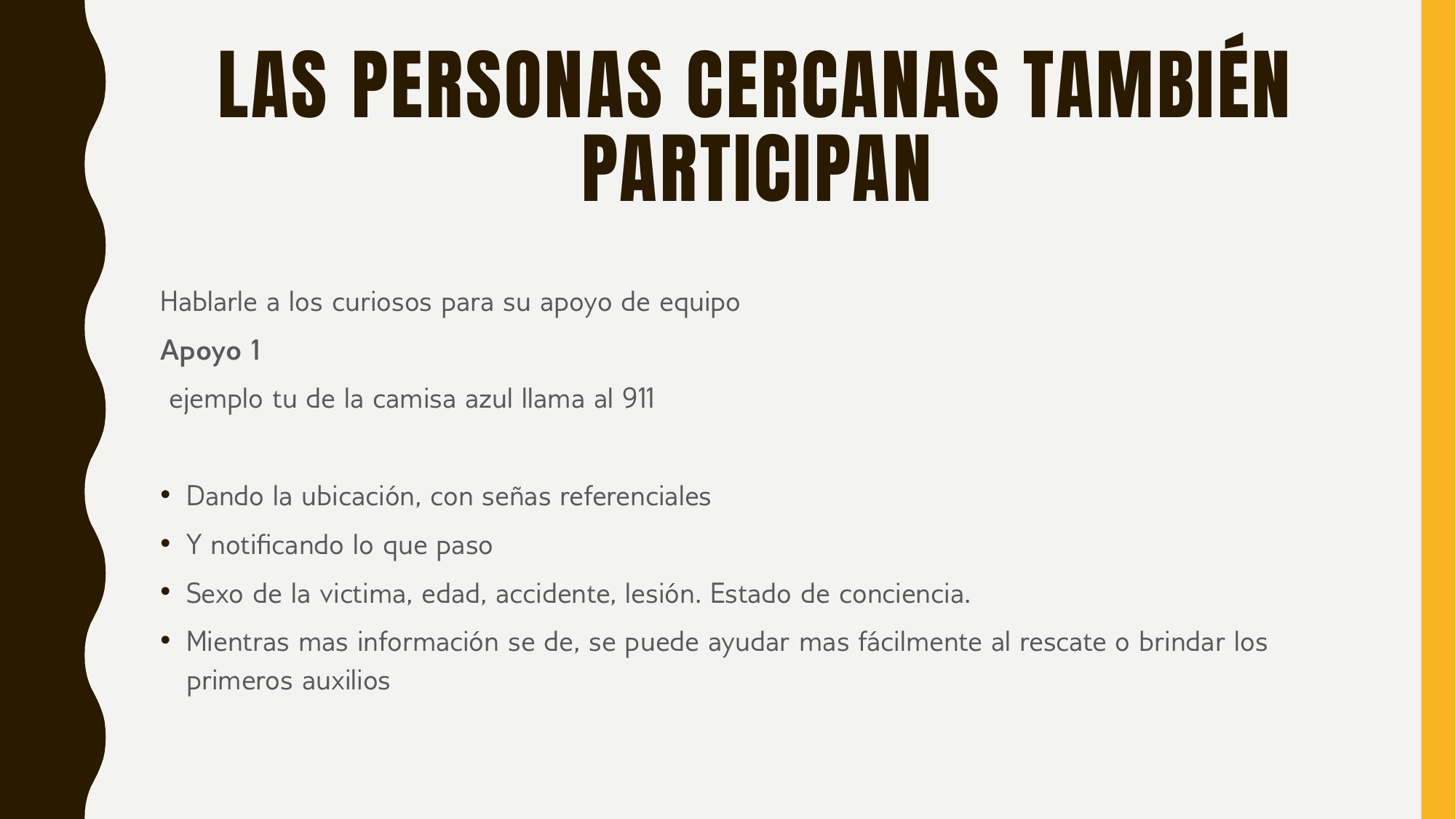

# Las personas cercanas también participan
Hablarle a los curiosos para su apoyo de equipo
Apoyo 1
 ejemplo tu de la camisa azul llama al 911

Dando la ubicación, con señas referenciales
Y notificando lo que paso
Sexo de la victima, edad, accidente, lesión. Estado de conciencia.
Mientras mas información se de, se puede ayudar mas fácilmente al rescate o brindar los primeros auxilios